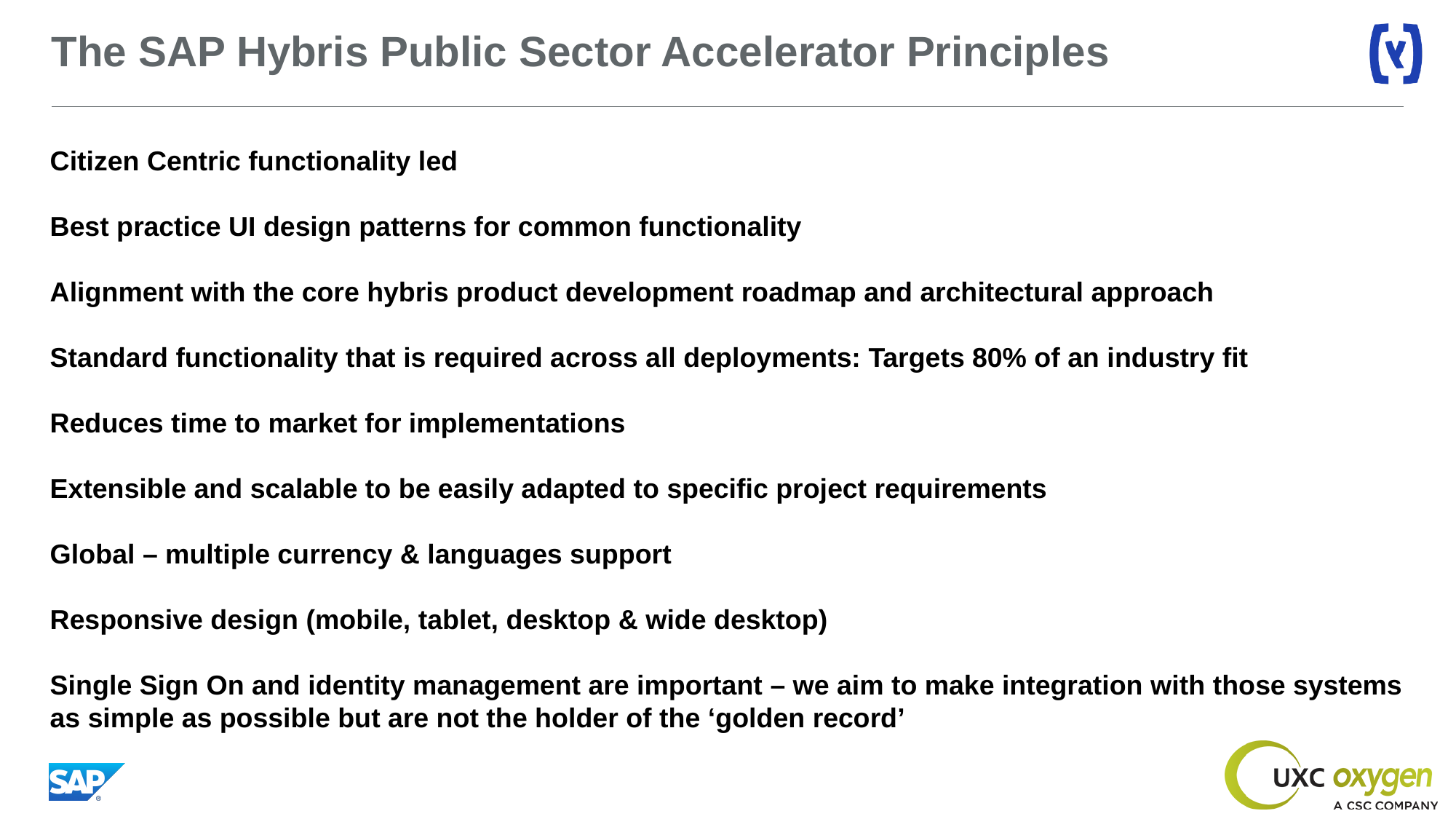

# The SAP Hybris Public Sector Accelerator Principles
Citizen Centric functionality led
Best practice UI design patterns for common functionality
Alignment with the core hybris product development roadmap and architectural approach
Standard functionality that is required across all deployments: Targets 80% of an industry fit
Reduces time to market for implementations
Extensible and scalable to be easily adapted to specific project requirements
Global – multiple currency & languages support
Responsive design (mobile, tablet, desktop & wide desktop)
Single Sign On and identity management are important – we aim to make integration with those systems as simple as possible but are not the holder of the ‘golden record’